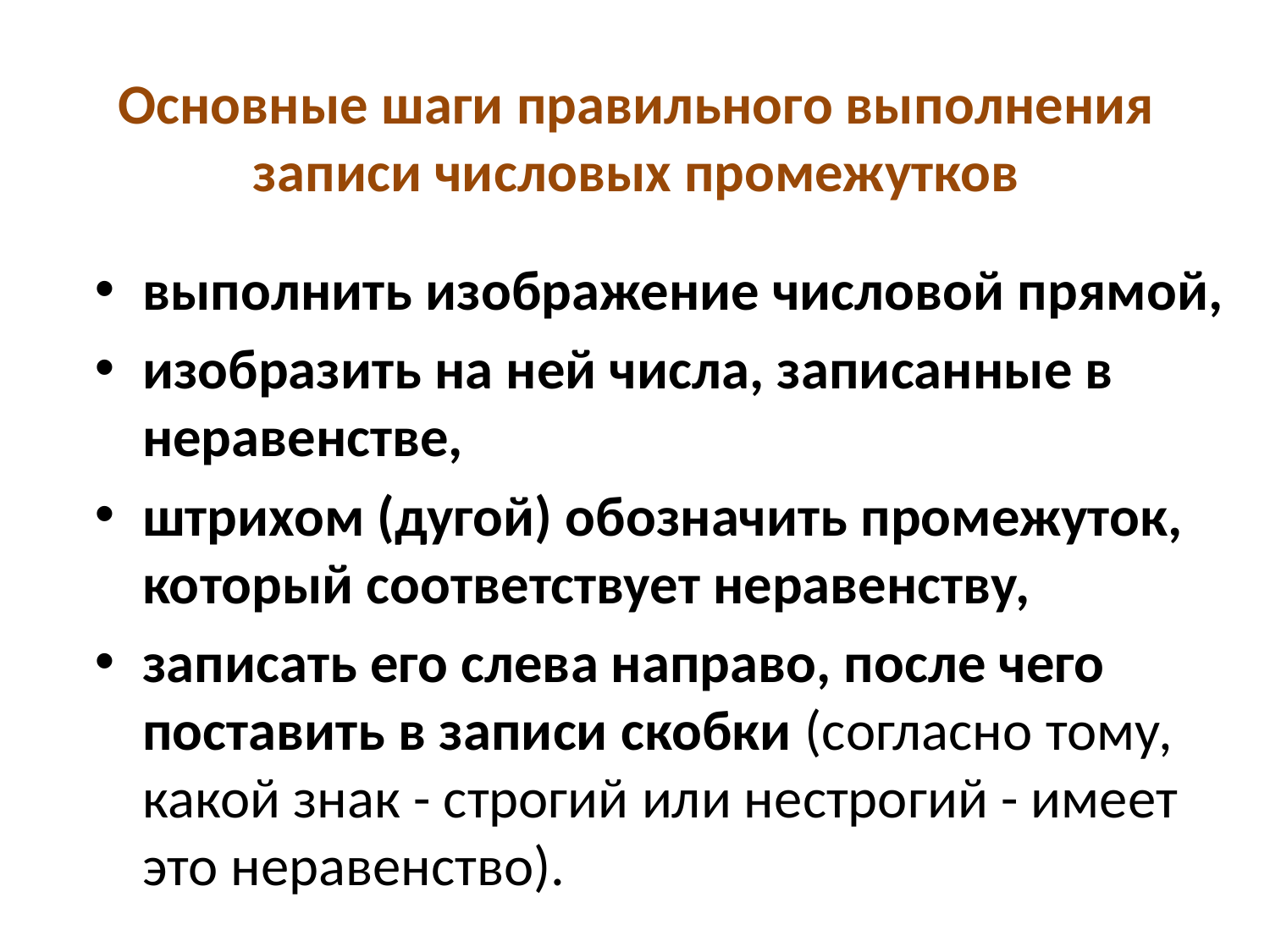

# Основные шаги правильного выполнения записи числовых промежутков
выполнить изображение числовой прямой,
изобразить на ней числа, записанные в неравенстве,
штрихом (дугой) обозначить промежуток, который соответствует неравенству,
записать его слева направо, после чего поставить в записи скобки (согласно тому, какой знак - строгий или нестрогий - имеет это неравенство).